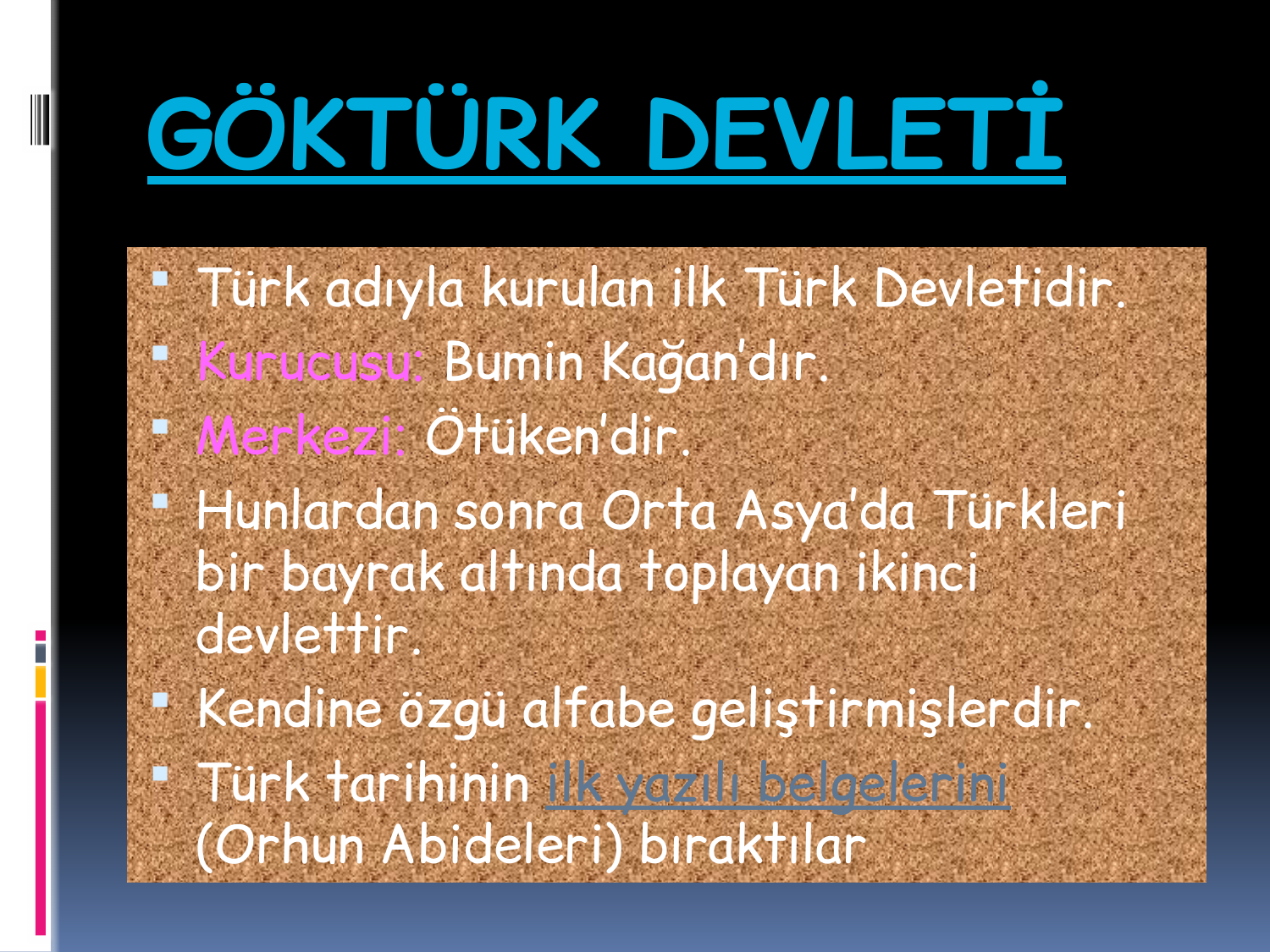

# GÖKTÜRK DEVLETİ
Türk adıyla kurulan ilk Türk Devletidir.
Kurucusu: Bumin Kağan’dır.
Merkezi: Ötüken’dir.
Hunlardan sonra Orta Asya’da Türkleri bir bayrak altında toplayan ikinci devlettir.
Kendine özgü alfabe geliştirmişlerdir.
Türk tarihinin ilk yazılı belgelerini (Orhun Abideleri) bıraktılar